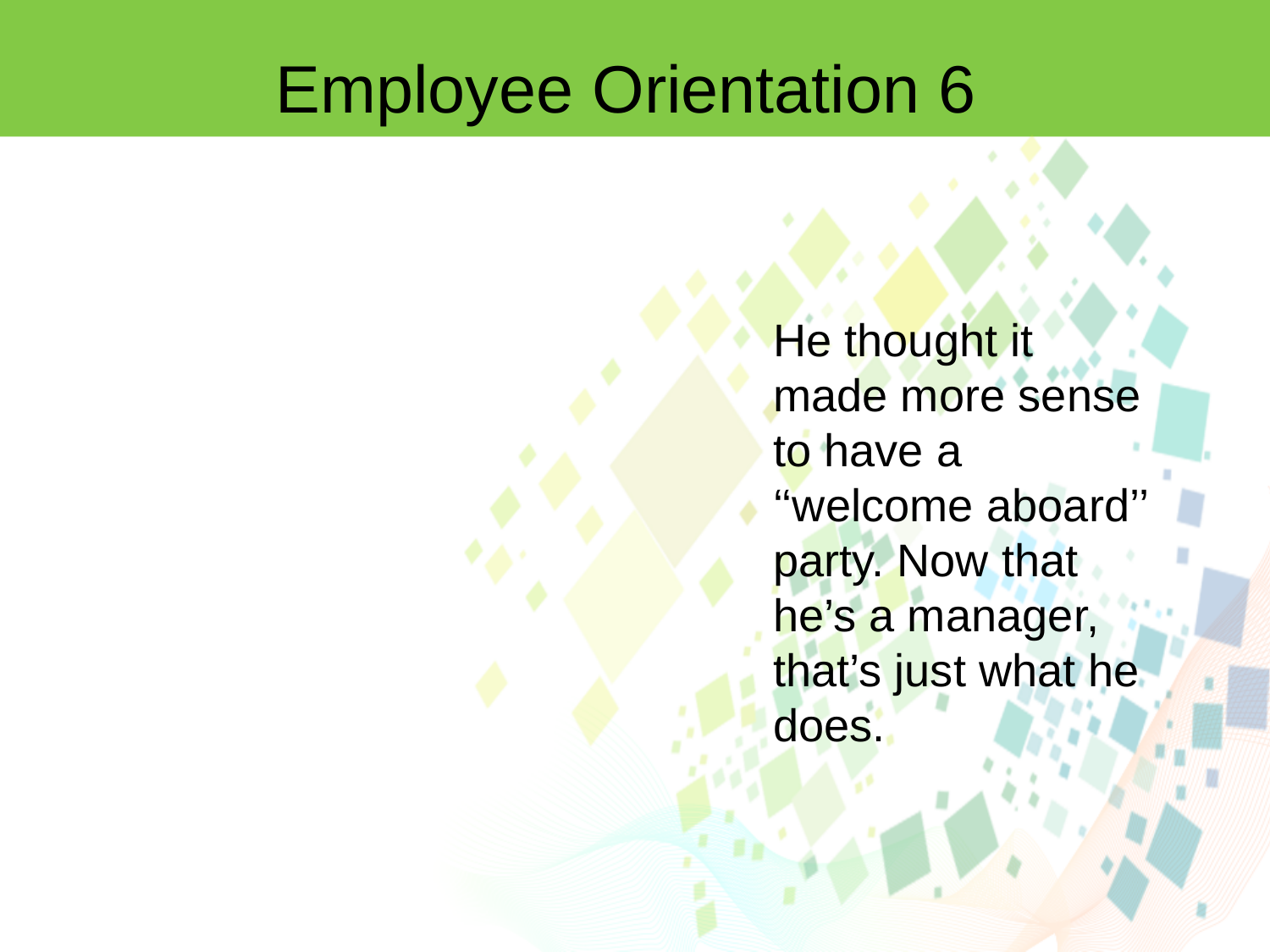

Employee Orientation 6
He thought it made more sense to have a ‘‘welcome aboard’’
party. Now that he’s a manager, that’s just what he does.